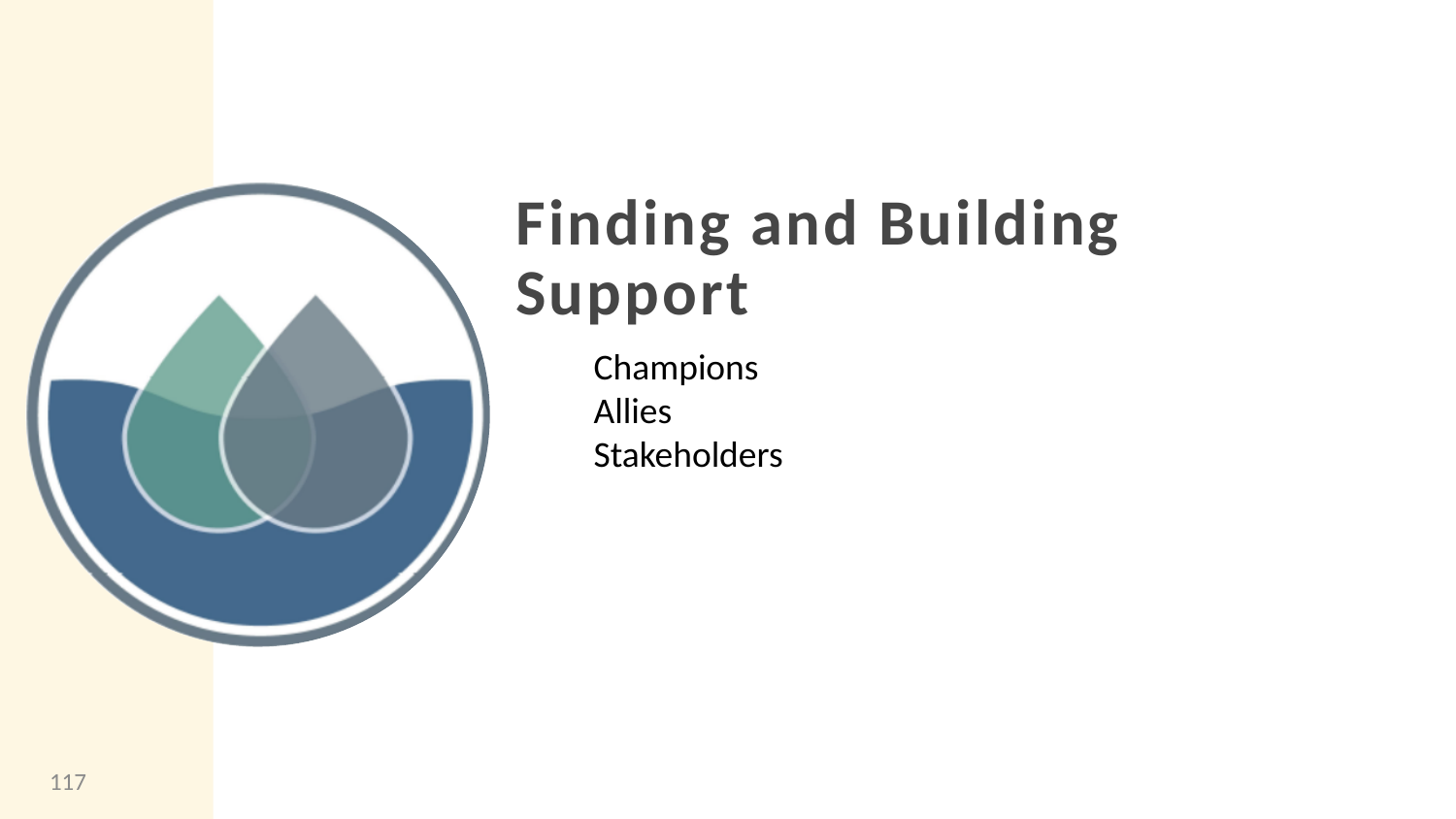

Finding and Building Support
Champions
Allies
Stakeholders
117